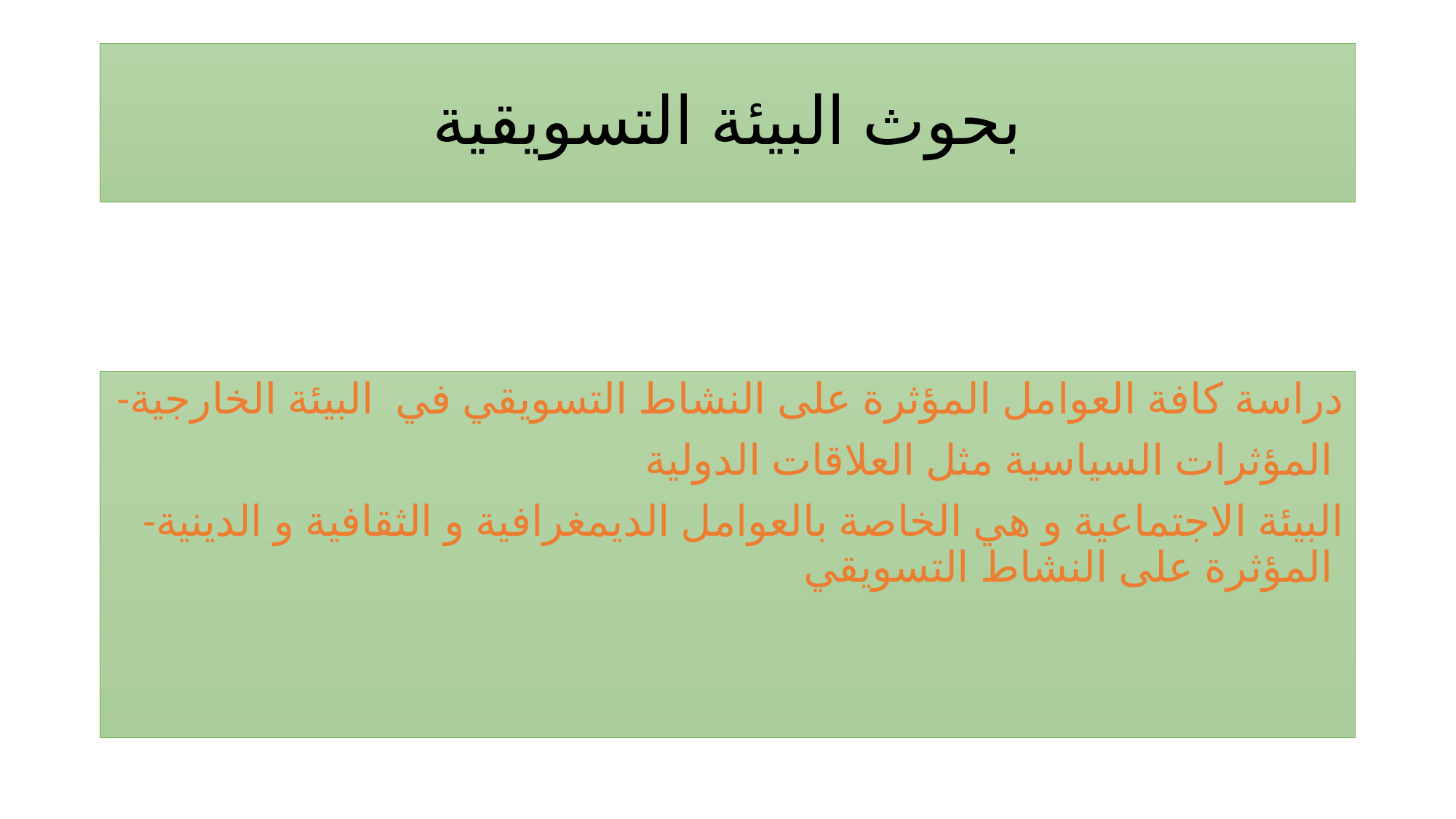

# بحوث البيئة التسويقية
-دراسة كافة العوامل المؤثرة على النشاط التسويقي في  البيئة الخارجية
المؤثرات السياسية مثل العلاقات الدولية
-البيئة الاجتماعية و هي الخاصة بالعوامل الديمغرافية و الثقافية و الدينية المؤثرة على النشاط التسويقي